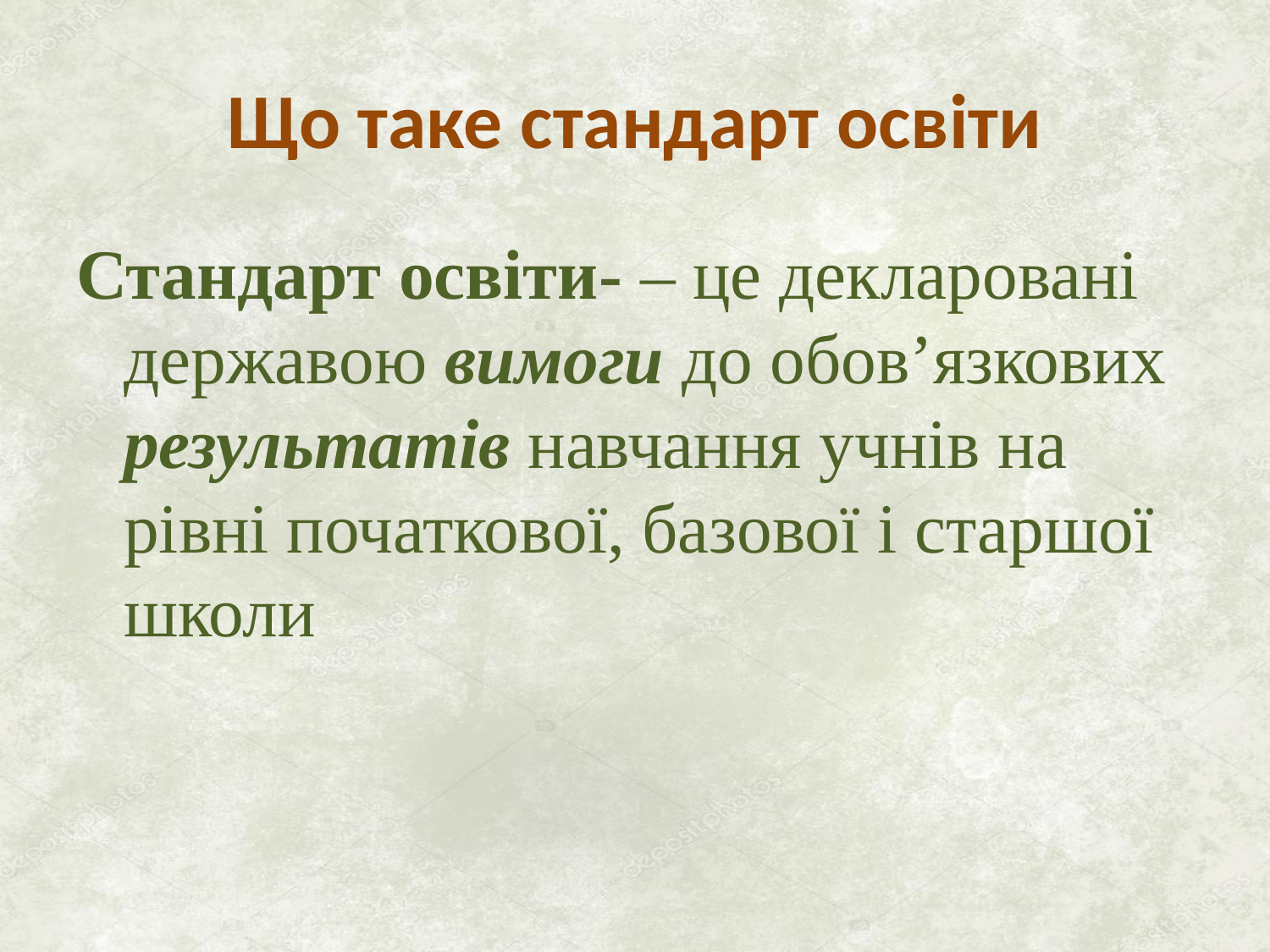

# Що таке стандарт освіти
Стандарт освіти- – це декларовані державою вимоги до обов’язкових результатів навчання учнів на рівні початкової, базової і старшої школи